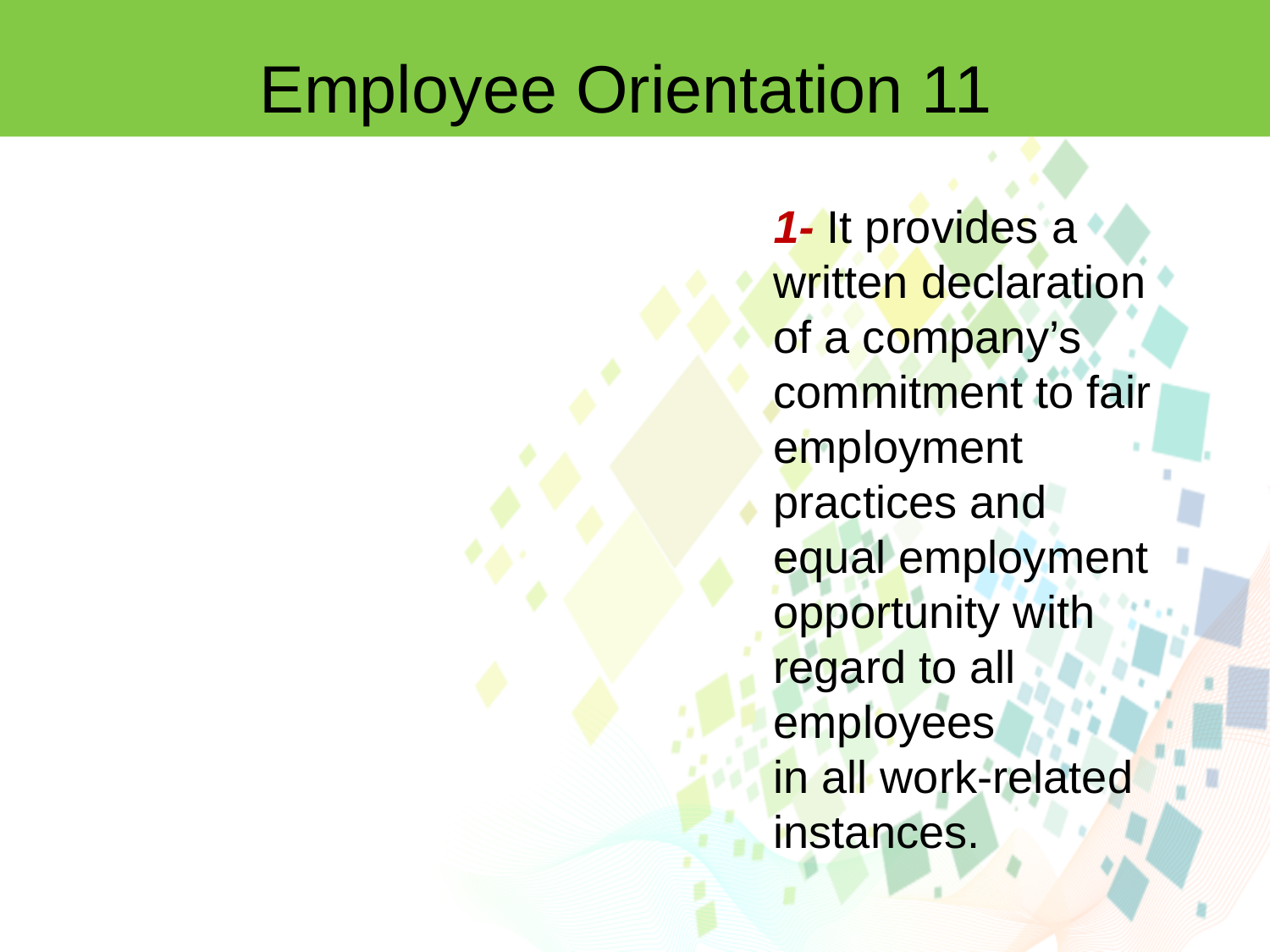

Employee Orientation 11
1- It provides a written declaration of a company’s commitment to fair employment
practices and equal employment opportunity with regard to all employees
in all work-related instances.